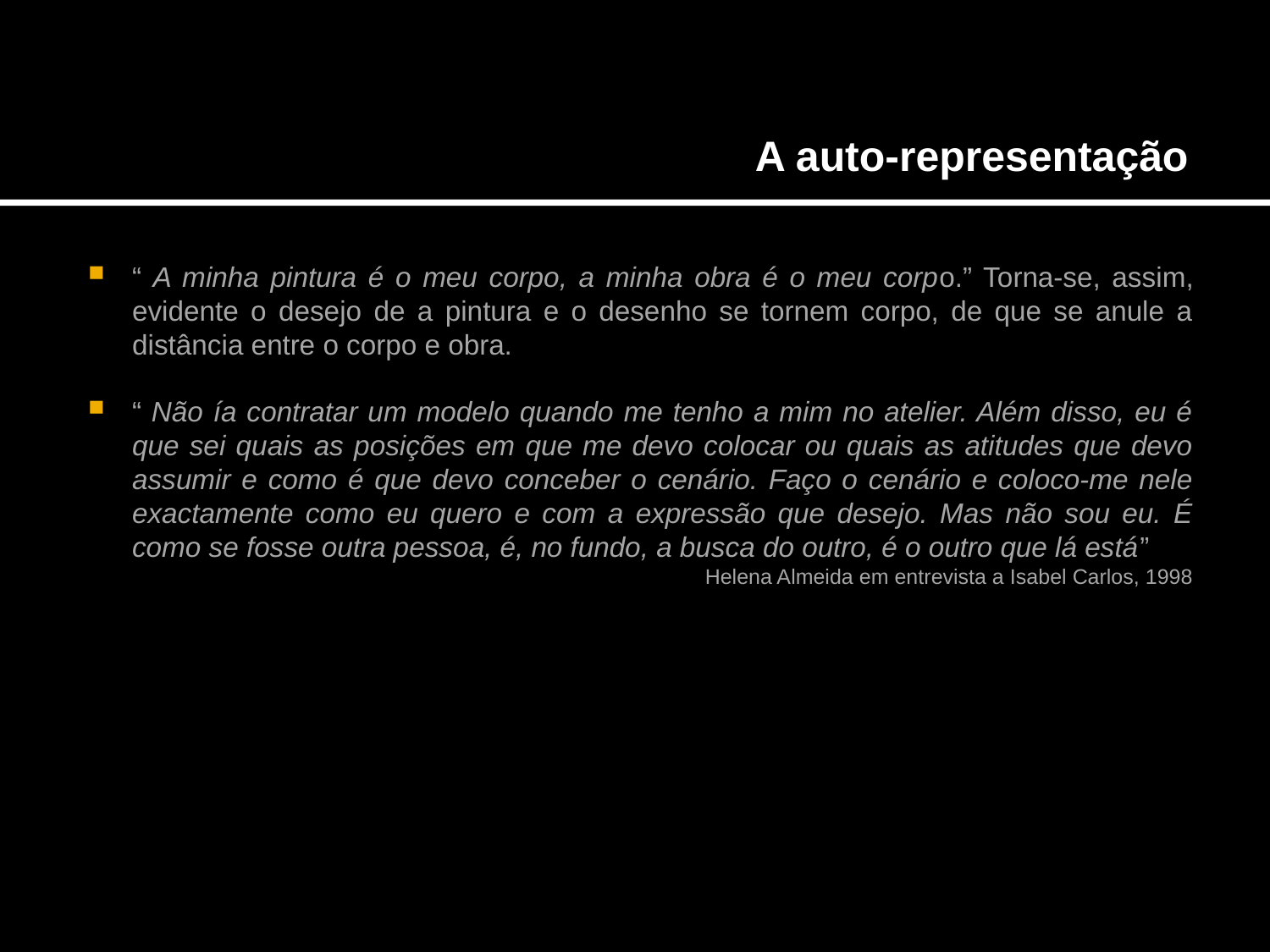

A auto-representação
“ A minha pintura é o meu corpo, a minha obra é o meu corpo.” Torna-se, assim, evidente o desejo de a pintura e o desenho se tornem corpo, de que se anule a distância entre o corpo e obra.

“ Não ía contratar um modelo quando me tenho a mim no atelier. Além disso, eu é que sei quais as posições em que me devo colocar ou quais as atitudes que devo assumir e como é que devo conceber o cenário. Faço o cenário e coloco-me nele exactamente como eu quero e com a expressão que desejo. Mas não sou eu. É como se fosse outra pessoa, é, no fundo, a busca do outro, é o outro que lá está”
Helena Almeida em entrevista a Isabel Carlos, 1998